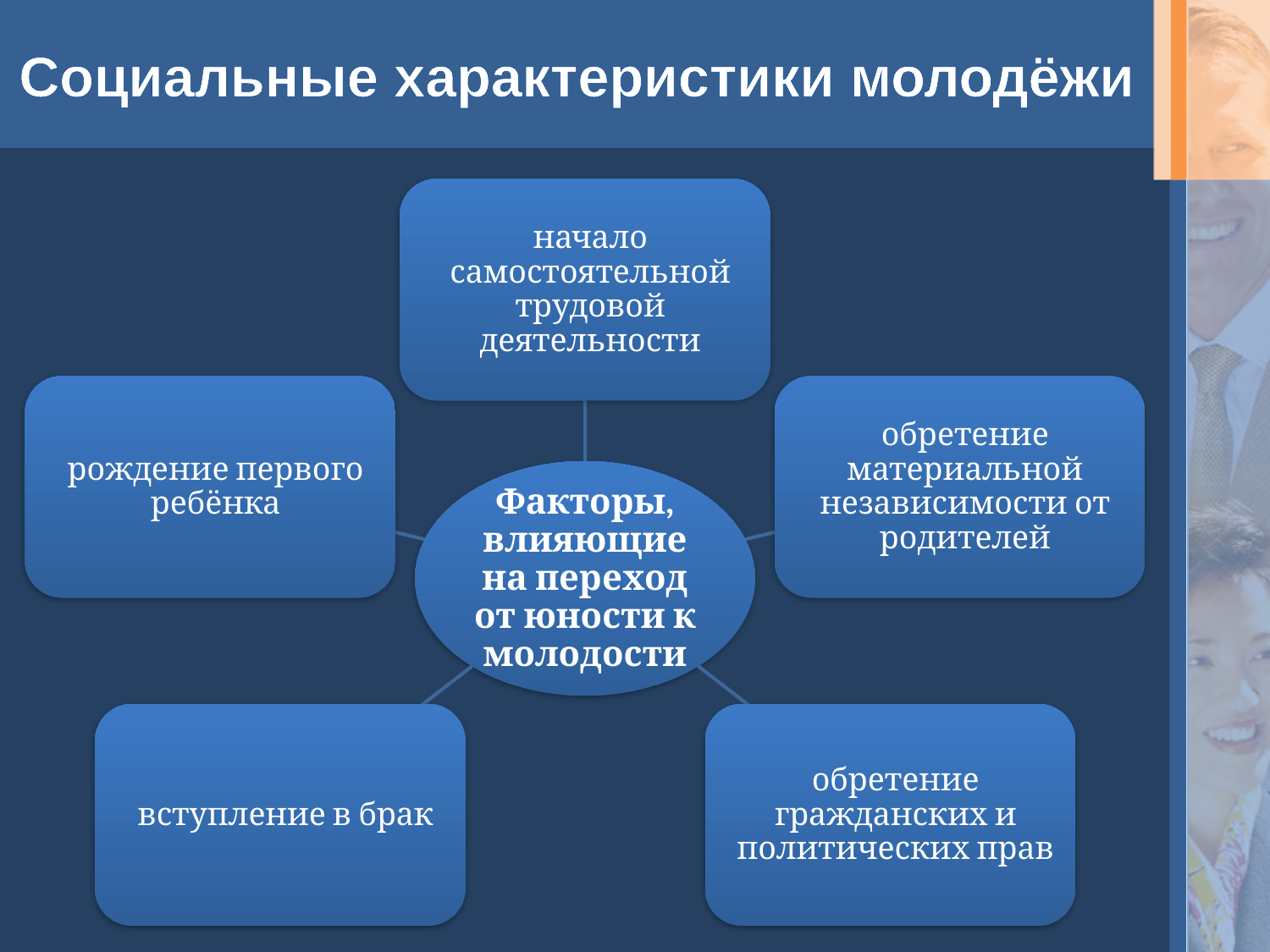

# Социальные характеристики молодёжи
Факторы, влияющие на переход от юности к молодости

начало самостоятельной трудовой деятельности

обретение материальной независимости от родителей

обретение гражданских и политических прав

вступление в брак

рождение первого ребёнка